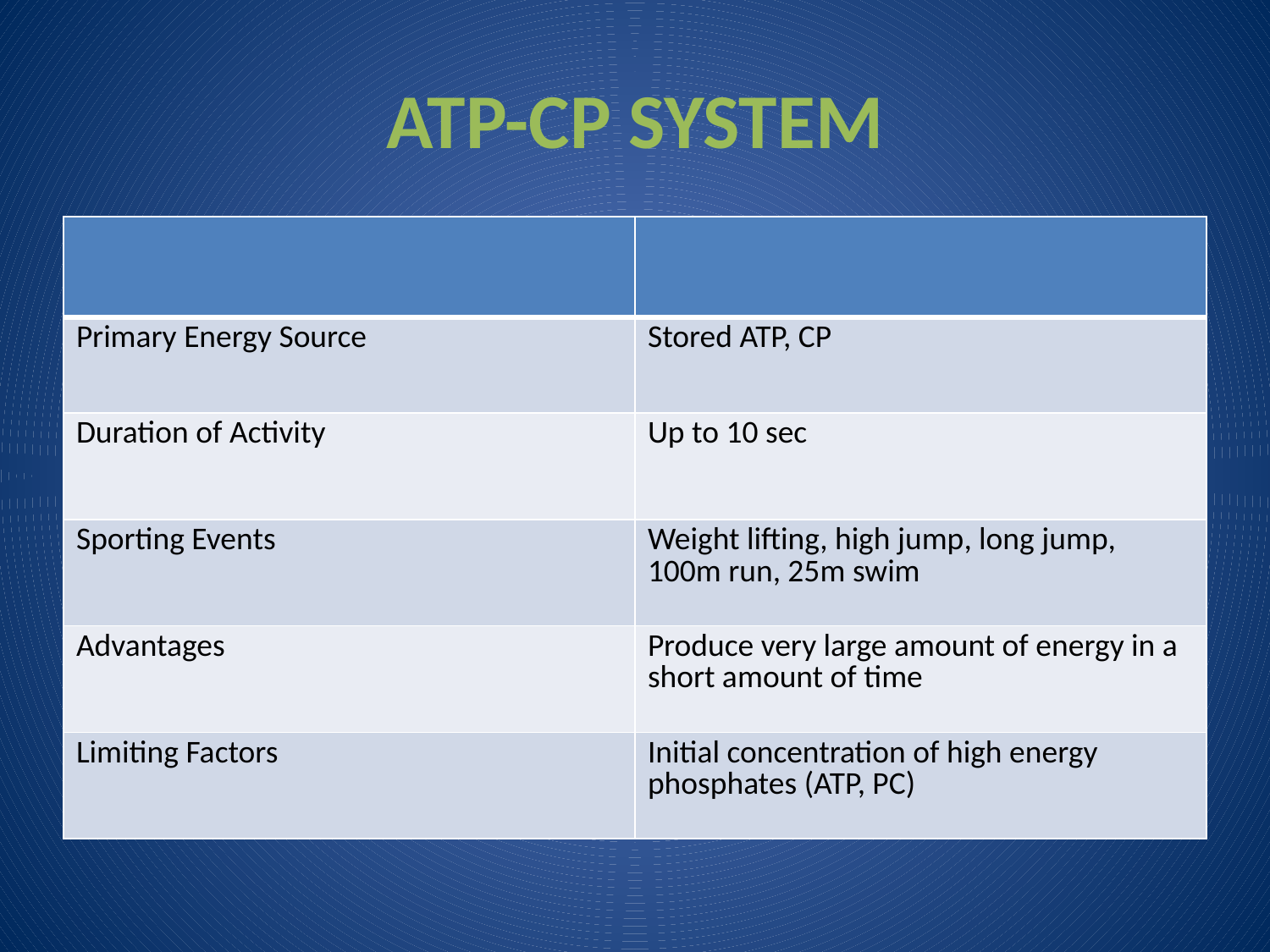

# ATP-CP SYSTEM
|  |  |
| --- | --- |
| Primary Energy Source | Stored ATP, CP |
| Duration of Activity | Up to 10 sec |
| Sporting Events | Weight lifting, high jump, long jump, 100m run, 25m swim |
| Advantages | Produce very large amount of energy in a short amount of time |
| Limiting Factors | Initial concentration of high energy phosphates (ATP, PC) |